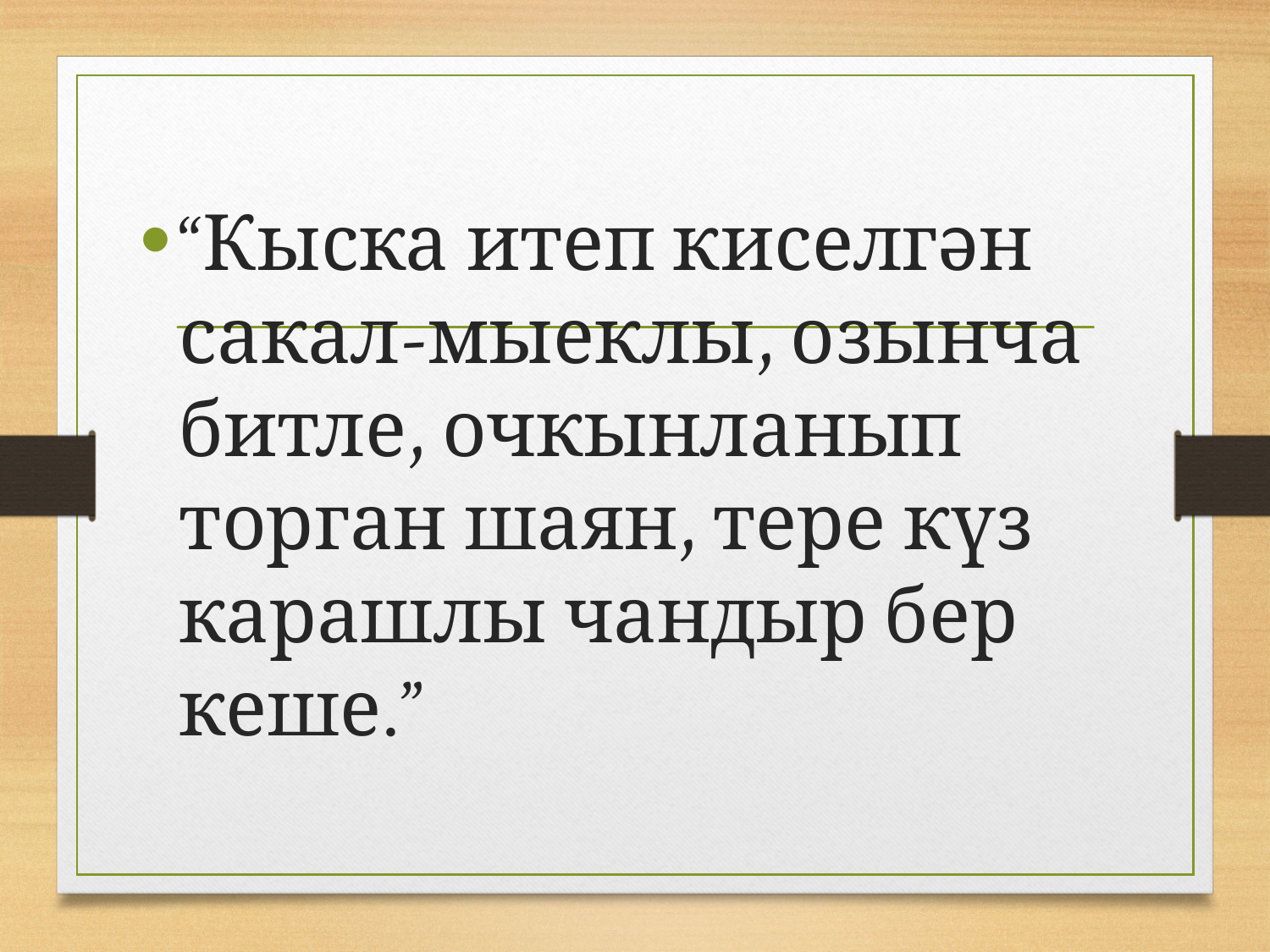

#
“Кыска итеп киселгән сакал-мыеклы, озынча битле, очкынланып торган шаян, тере күз карашлы чандыр бер кеше.”